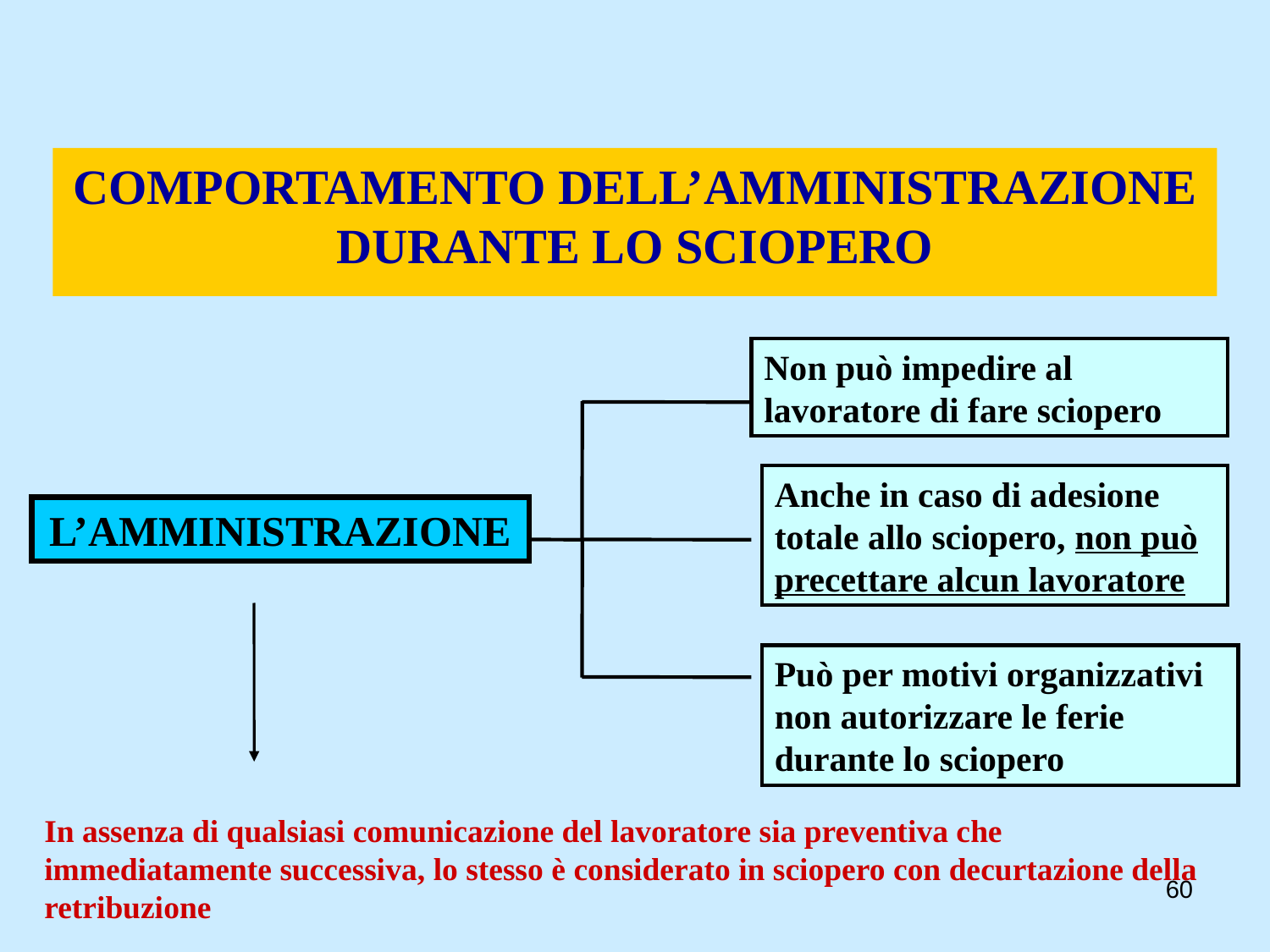

COMPORTAMENTO DELL’AMMINISTRAZIONE DURANTE LO SCIOPERO

Non può impedire al lavoratore di fare sciopero

Anche in caso di adesione totale allo sciopero, non può precettare alcun lavoratore
L’AMMINISTRAZIONE

Può per motivi organizzativi non autorizzare le ferie durante lo sciopero

In assenza di qualsiasi comunicazione del lavoratore sia preventiva che immediatamente successiva, lo stesso è considerato in sciopero con decurtazione della retribuzione
60